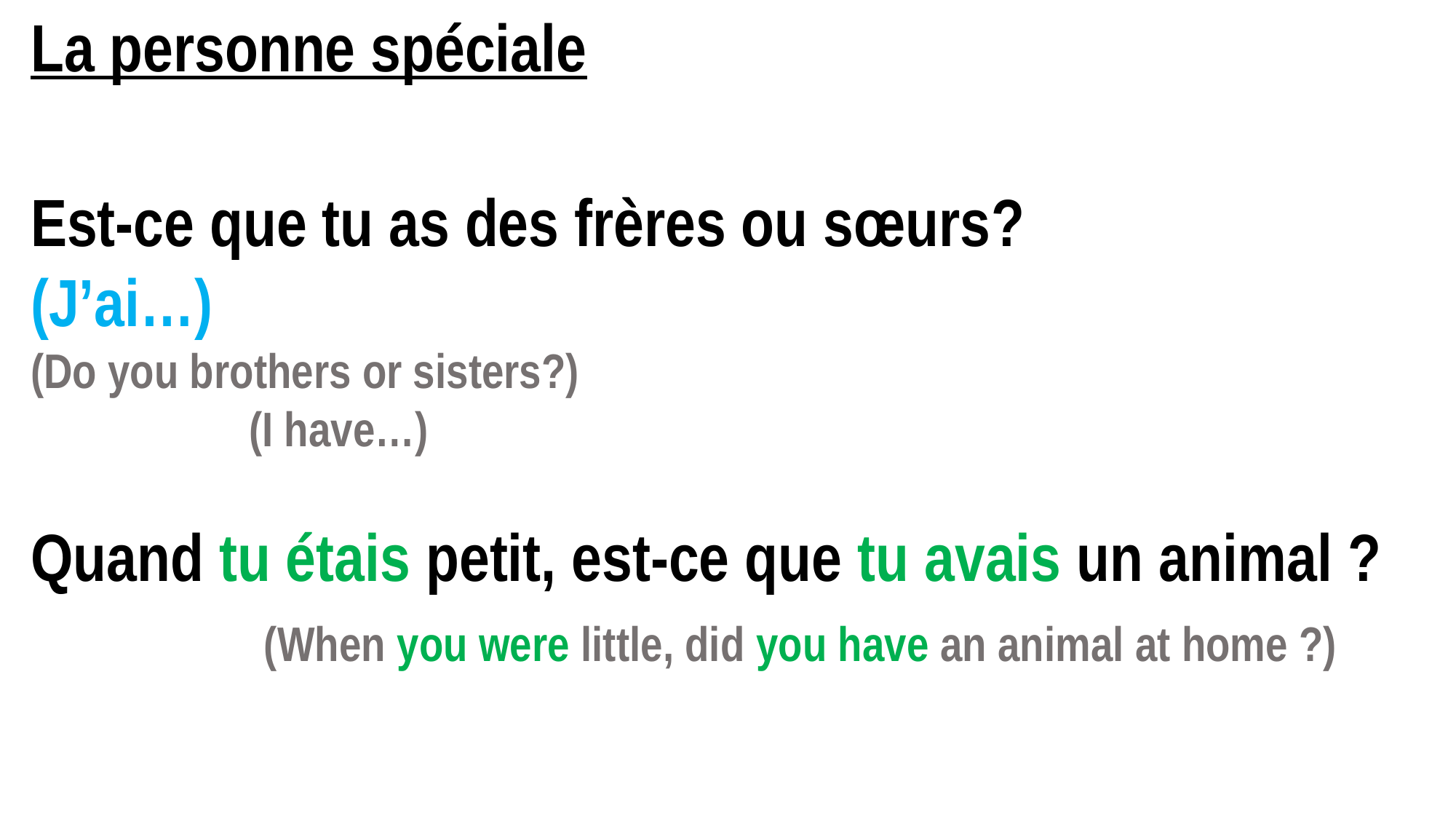

La personne spéciale

Est-ce que tu as des frères ou sœurs?		(J’ai…)
(Do you brothers or sisters?)									(I have…)

Quand tu étais petit, est-ce que tu avais un animal ?		 (When you were little, did you have an animal at home ?)